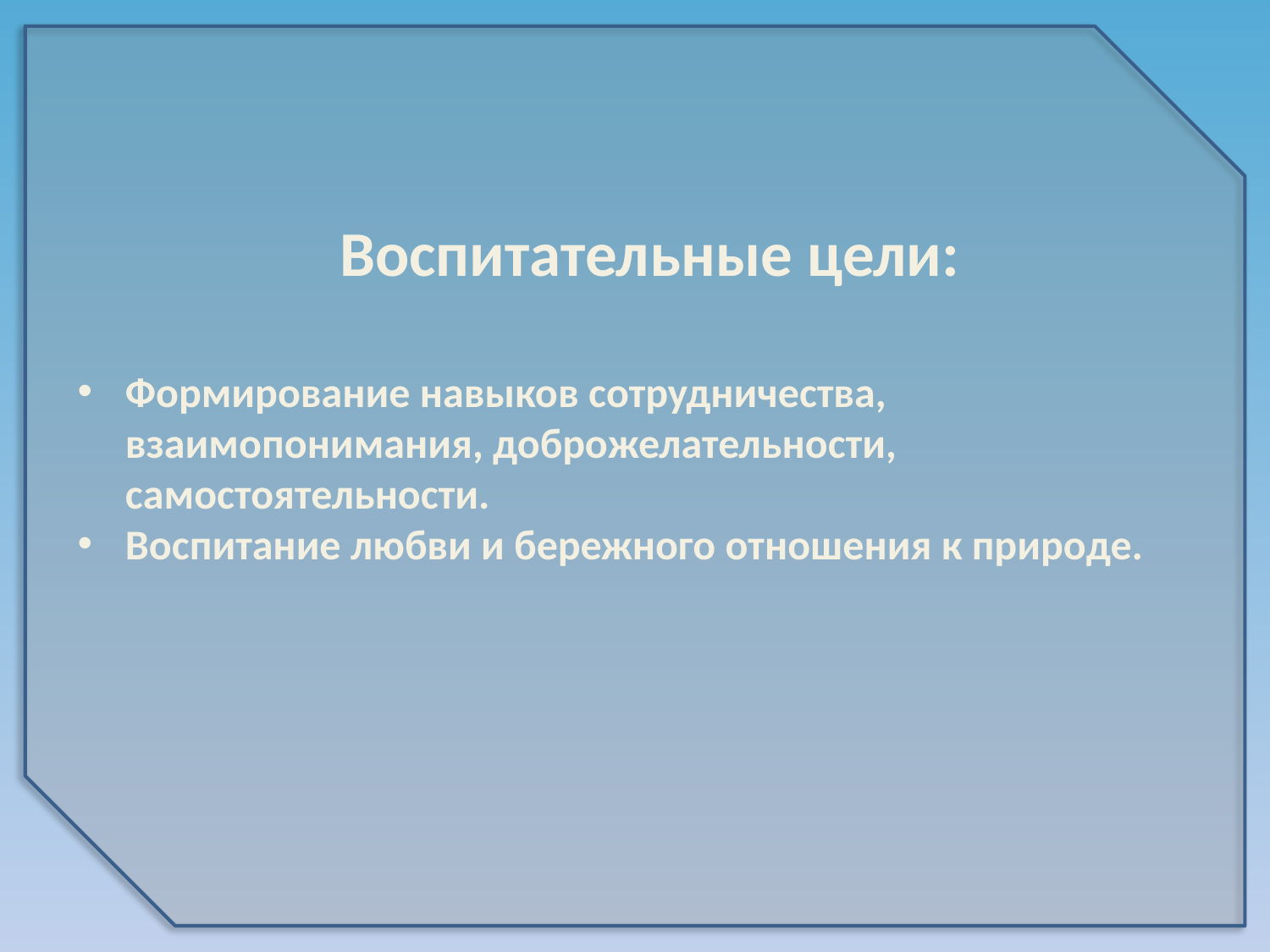

Воспитательные цели:

Формирование навыков сотрудничества, взаимопонимания, доброжелательности, самостоятельности.
Воспитание любви и бережного отношения к природе.